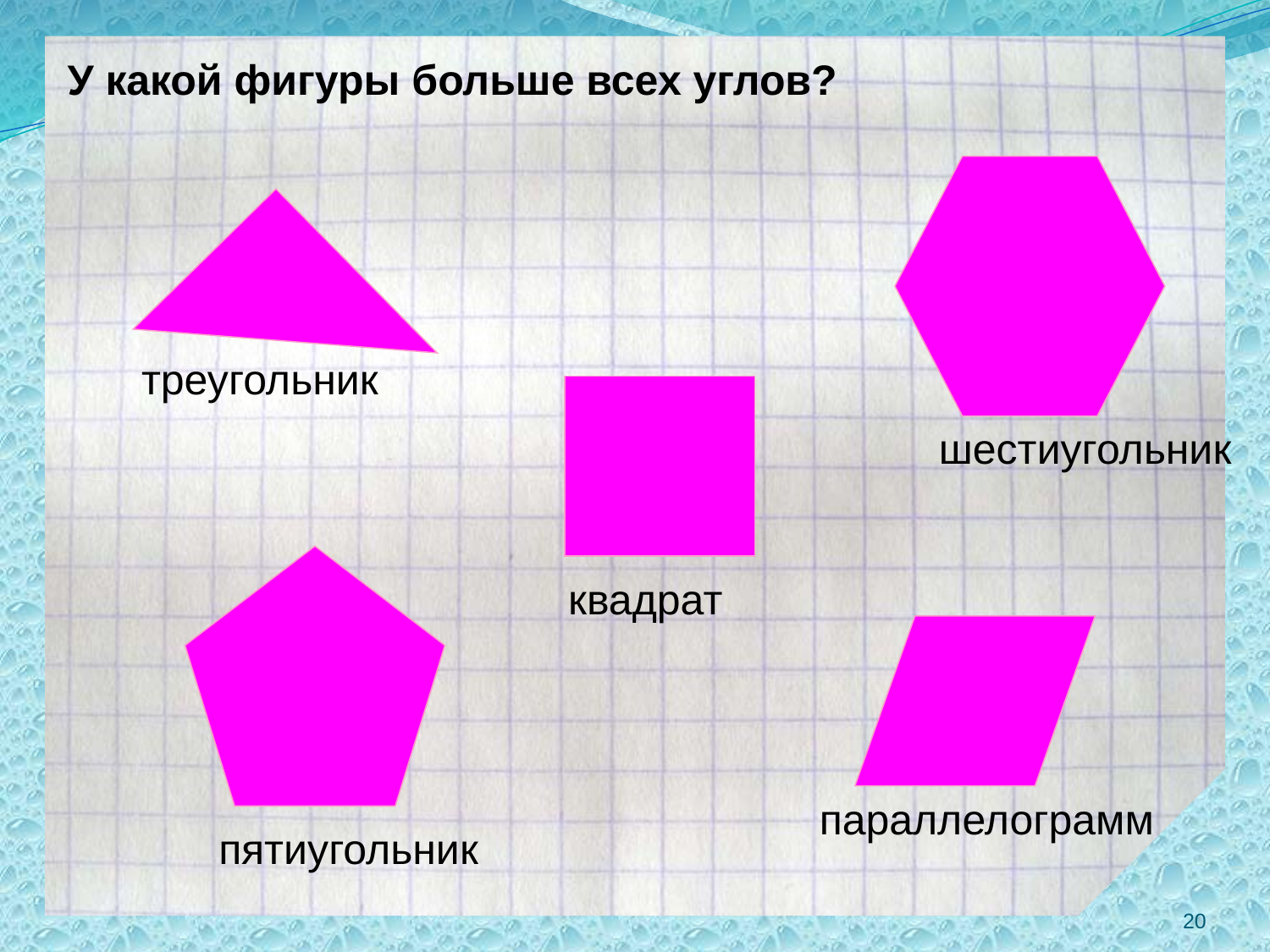

У какой фигуры больше всех углов?

треугольник

шестиугольник

квадрат

параллелограмм
пятиугольник
20